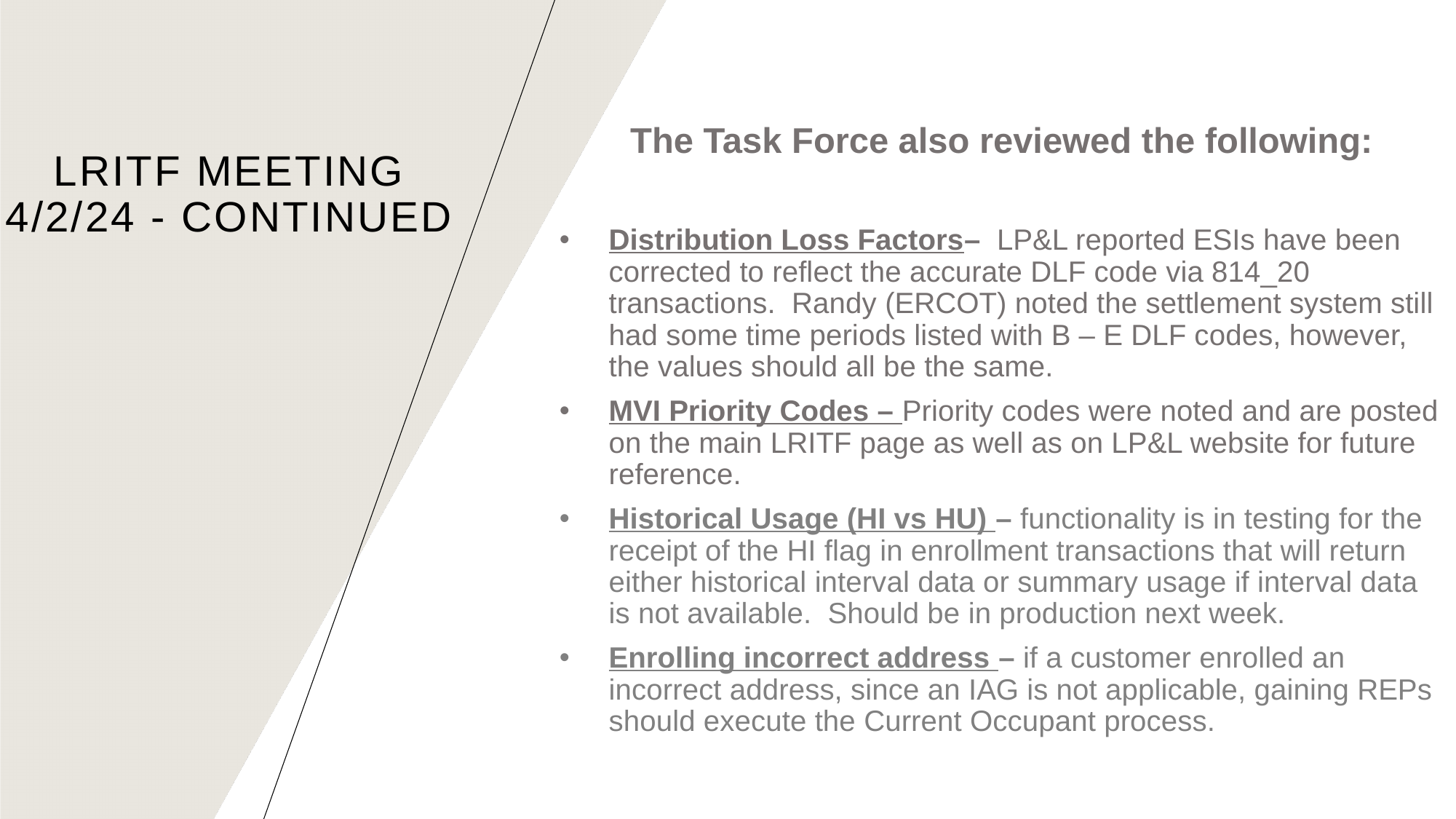

# LRITF meeting 4/2/24 - continued
The Task Force also reviewed the following:

Distribution Loss Factors–  LP&L reported ESIs have been corrected to reflect the accurate DLF code via 814_20 transactions.  Randy (ERCOT) noted the settlement system still had some time periods listed with B – E DLF codes, however, the values should all be the same.
MVI Priority Codes – Priority codes were noted and are posted on the main LRITF page as well as on LP&L website for future reference.
Historical Usage (HI vs HU) – functionality is in testing for the receipt of the HI flag in enrollment transactions that will return either historical interval data or summary usage if interval data is not available.  Should be in production next week.
Enrolling incorrect address – if a customer enrolled an incorrect address, since an IAG is not applicable, gaining REPs should execute the Current Occupant process.